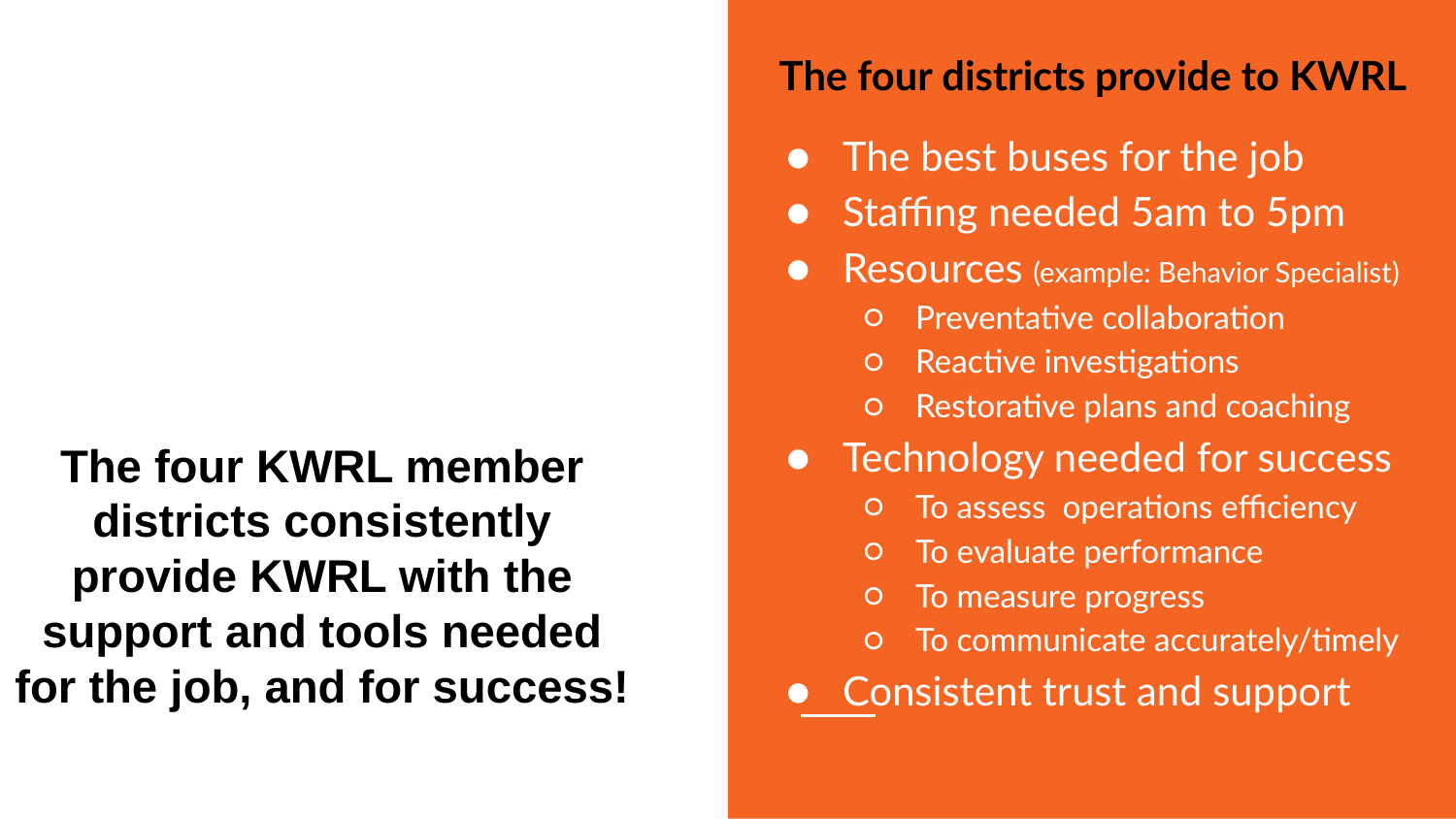

The four districts provide to KWRL
The best buses for the job
Staffing needed 5am to 5pm
Resources (example: Behavior Specialist)
Preventative collaboration
Reactive investigations
Restorative plans and coaching
Technology needed for success
To assess  operations efficiency
To evaluate performance
To measure progress
To communicate accurately/timely
Consistent trust and support

# The four KWRL member districts consistently provide KWRL with the support and tools needed for the job, and for success!